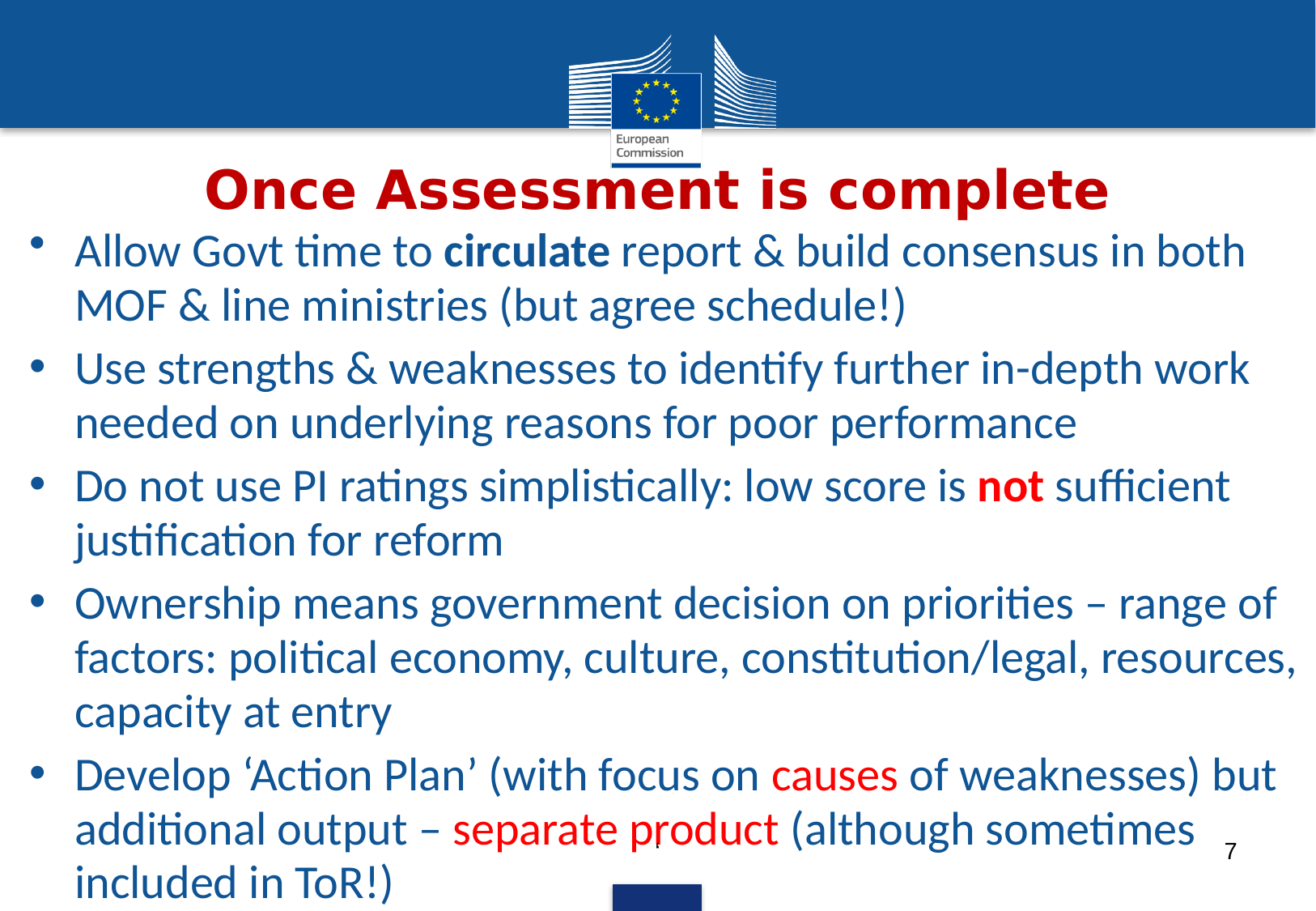

# Once Assessment is complete
Allow Govt time to circulate report & build consensus in both MOF & line ministries (but agree schedule!)
Use strengths & weaknesses to identify further in-depth work needed on underlying reasons for poor performance
Do not use PI ratings simplistically: low score is not sufficient justification for reform
Ownership means government decision on priorities – range of factors: political economy, culture, constitution/legal, resources, capacity at entry
Develop ‘Action Plan’ (with focus on causes of weaknesses) but additional output – separate product (although sometimes included in ToR!)

‘
7